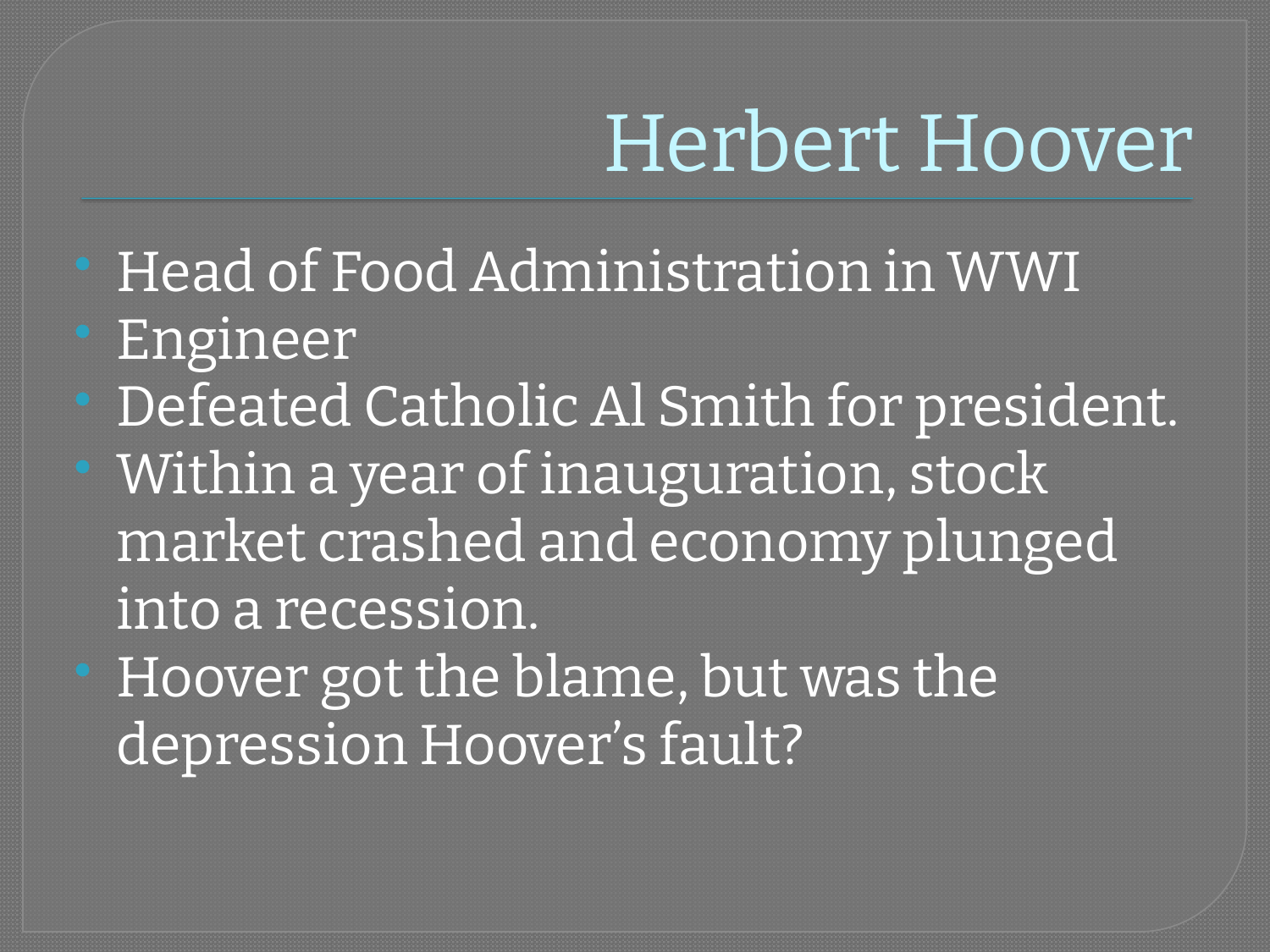

# Herbert Hoover
Head of Food Administration in WWI
Engineer
Defeated Catholic Al Smith for president.
Within a year of inauguration, stock market crashed and economy plunged into a recession.
Hoover got the blame, but was the depression Hoover’s fault?